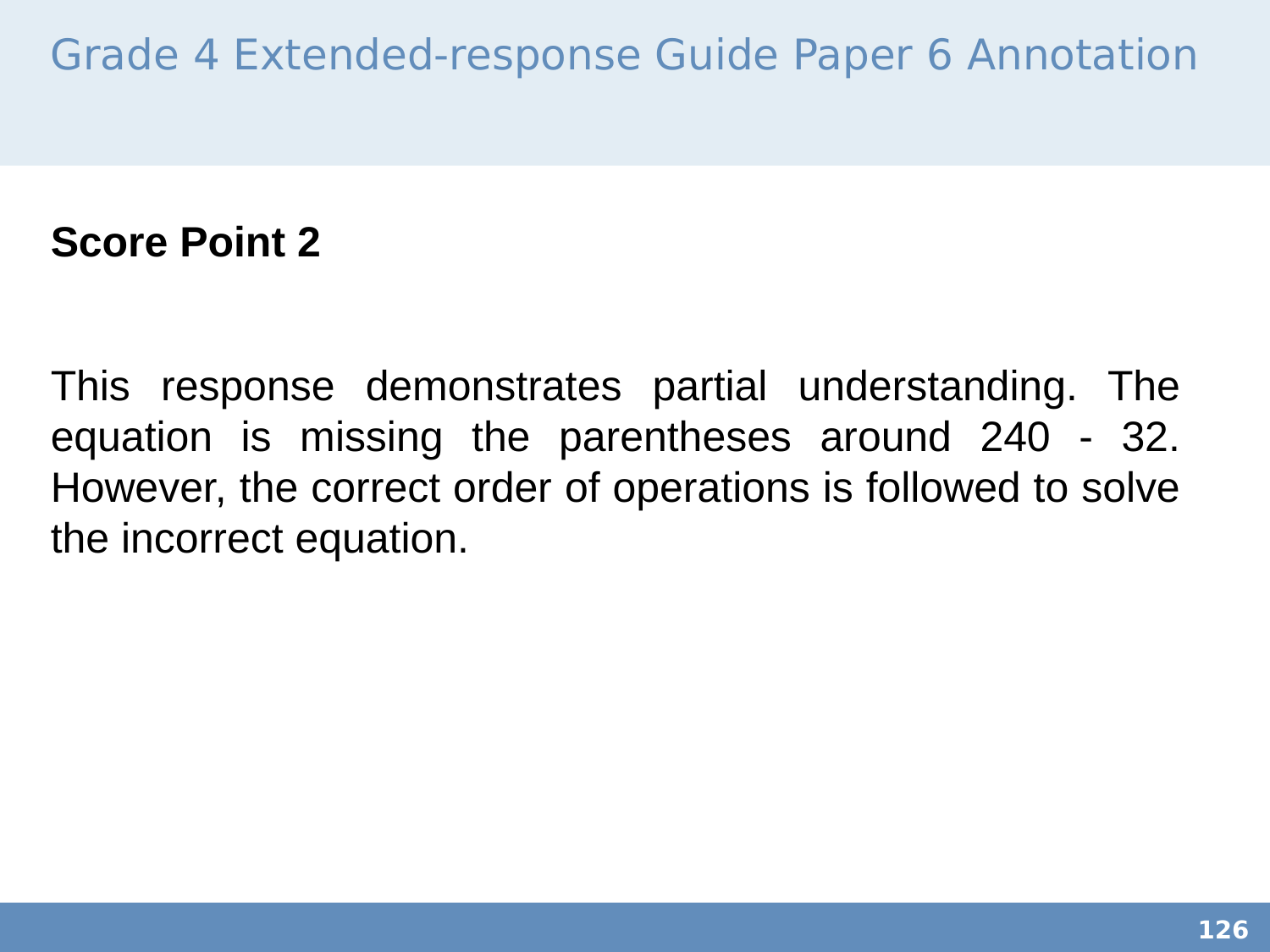

# Grade 4 Extended-response Guide Paper 6 Annotation
Score Point 2

This response demonstrates partial understanding. The equation is missing the parentheses around 240 - 32. However, the correct order of operations is followed to solve the incorrect equation.
126